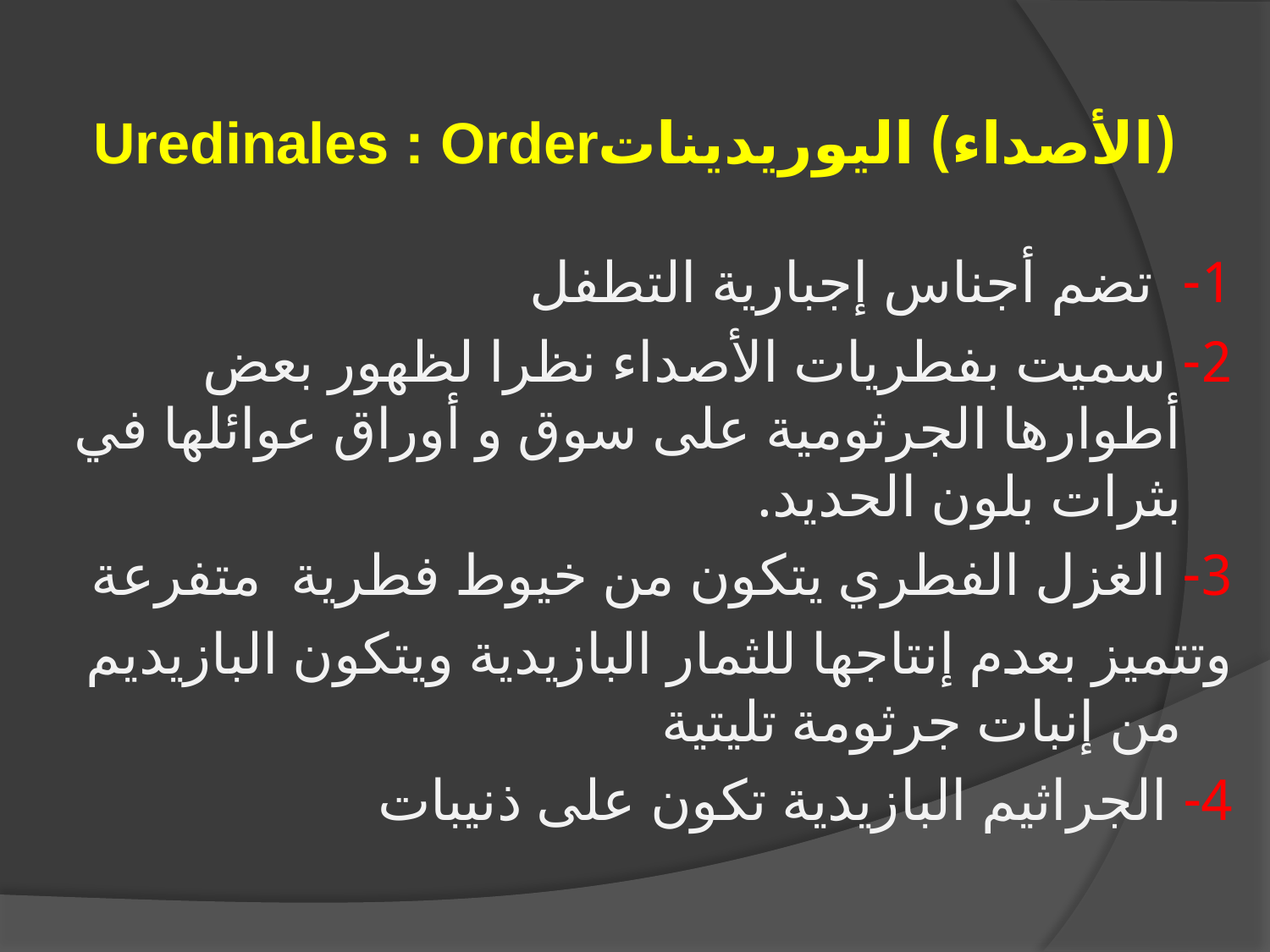

(الأصداء) اليوريديناتUredinales : Order

1-  تضم أجناس إجبارية التطفل
2- سميت بفطريات الأصداء نظرا لظهور بعض أطوارها الجرثومية على سوق و أوراق عوائلها في بثرات بلون الحديد.
3- الغزل الفطري يتكون من خيوط فطرية  متفرعة
وتتميز بعدم إنتاجها للثمار البازيدية ويتكون البازيديم من إنبات جرثومة تليتية
4- الجراثيم البازيدية تكون على ذنيبات